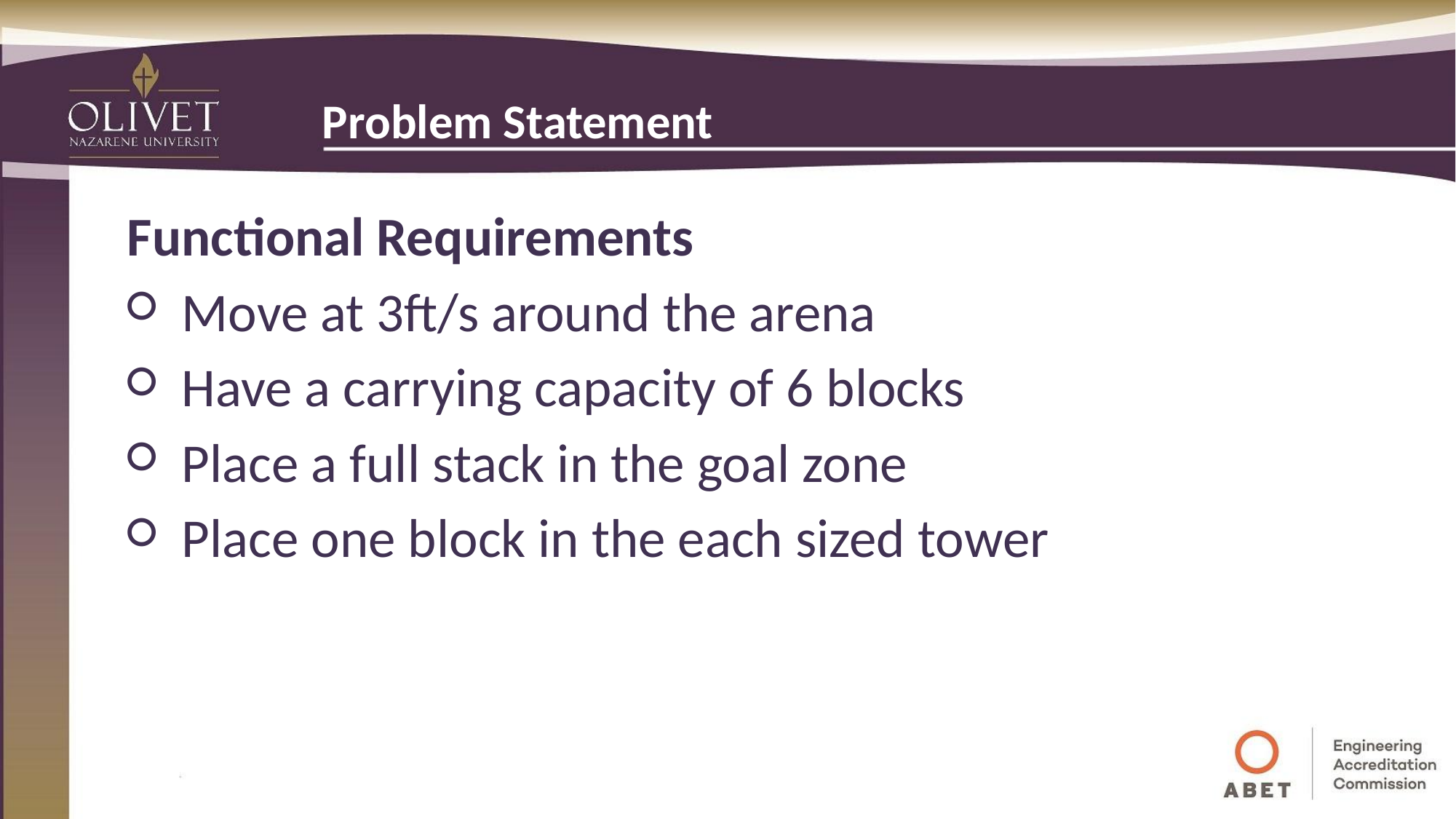

# Problem Statement
Functional Requirements
Move at 3ft/s around the arena
Have a carrying capacity of 6 blocks
Place a full stack in the goal zone
Place one block in the each sized tower